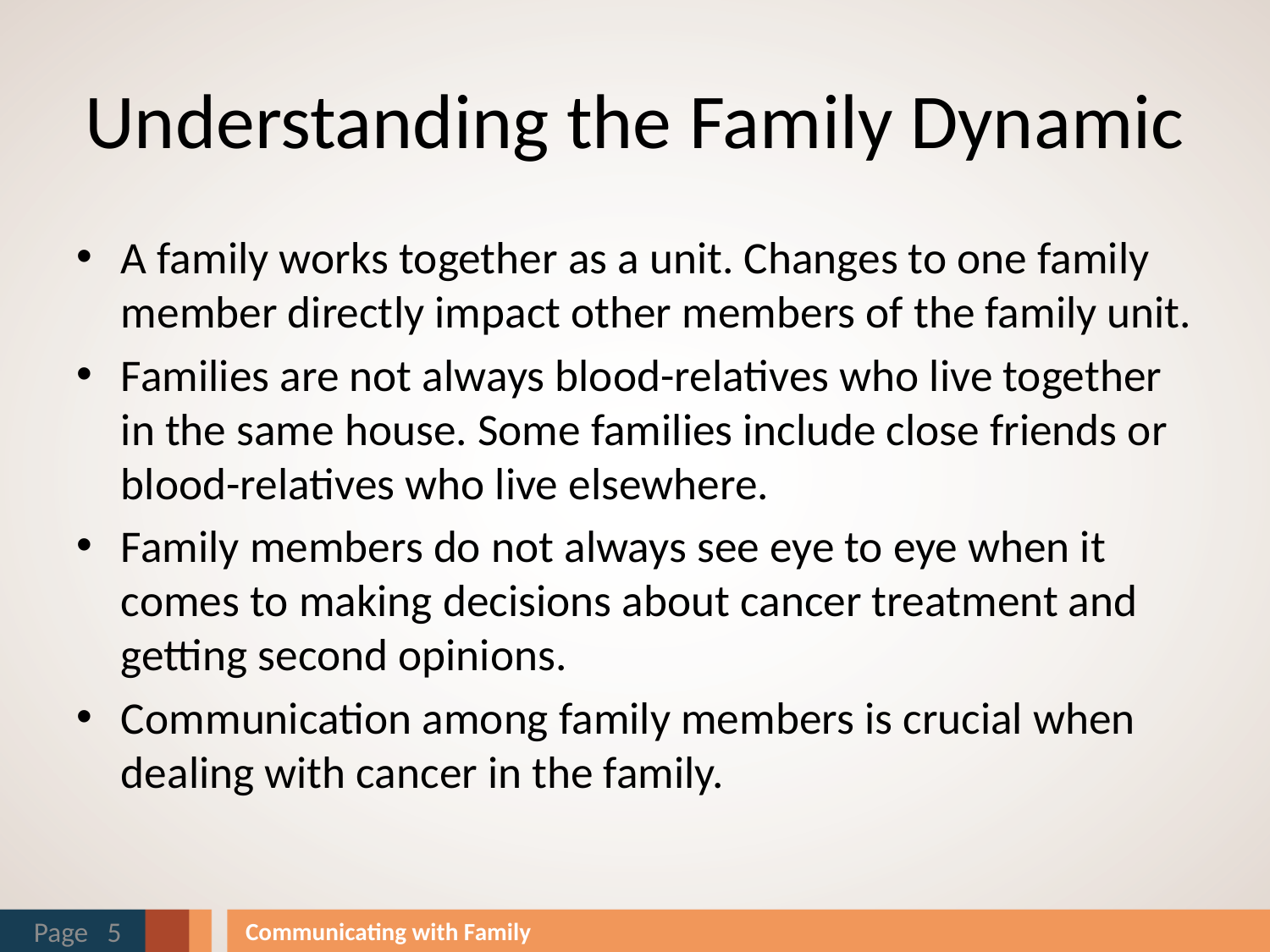

# Understanding the Family Dynamic
A family works together as a unit. Changes to one family member directly impact other members of the family unit.
Families are not always blood-relatives who live together in the same house. Some families include close friends or blood-relatives who live elsewhere.
Family members do not always see eye to eye when it comes to making decisions about cancer treatment and getting second opinions.
Communication among family members is crucial when dealing with cancer in the family.
Page   5
Communicating with Family